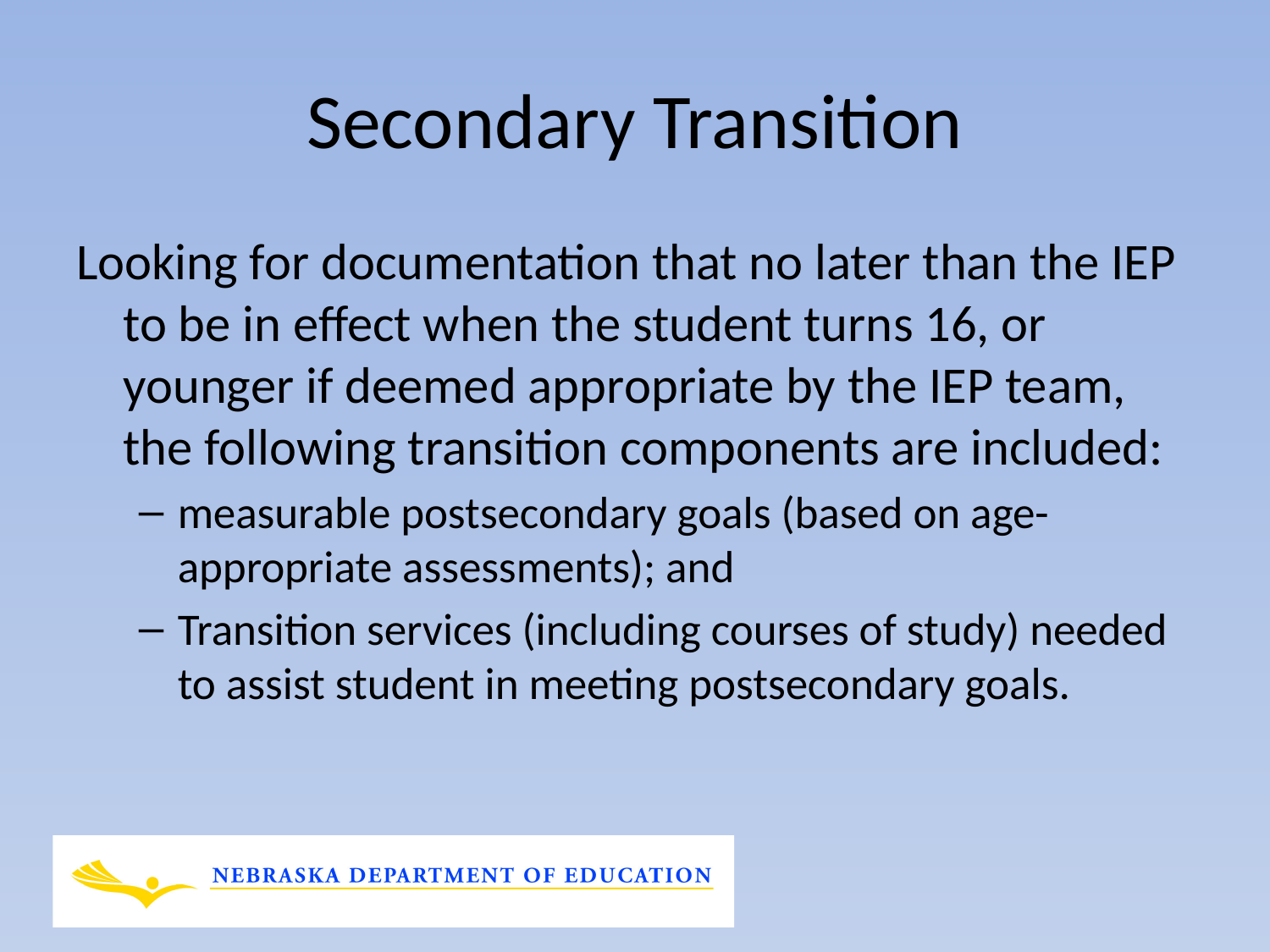

# Secondary Transition
Looking for documentation that no later than the IEP to be in effect when the student turns 16, or younger if deemed appropriate by the IEP team, the following transition components are included:
measurable postsecondary goals (based on age-appropriate assessments); and
Transition services (including courses of study) needed to assist student in meeting postsecondary goals.